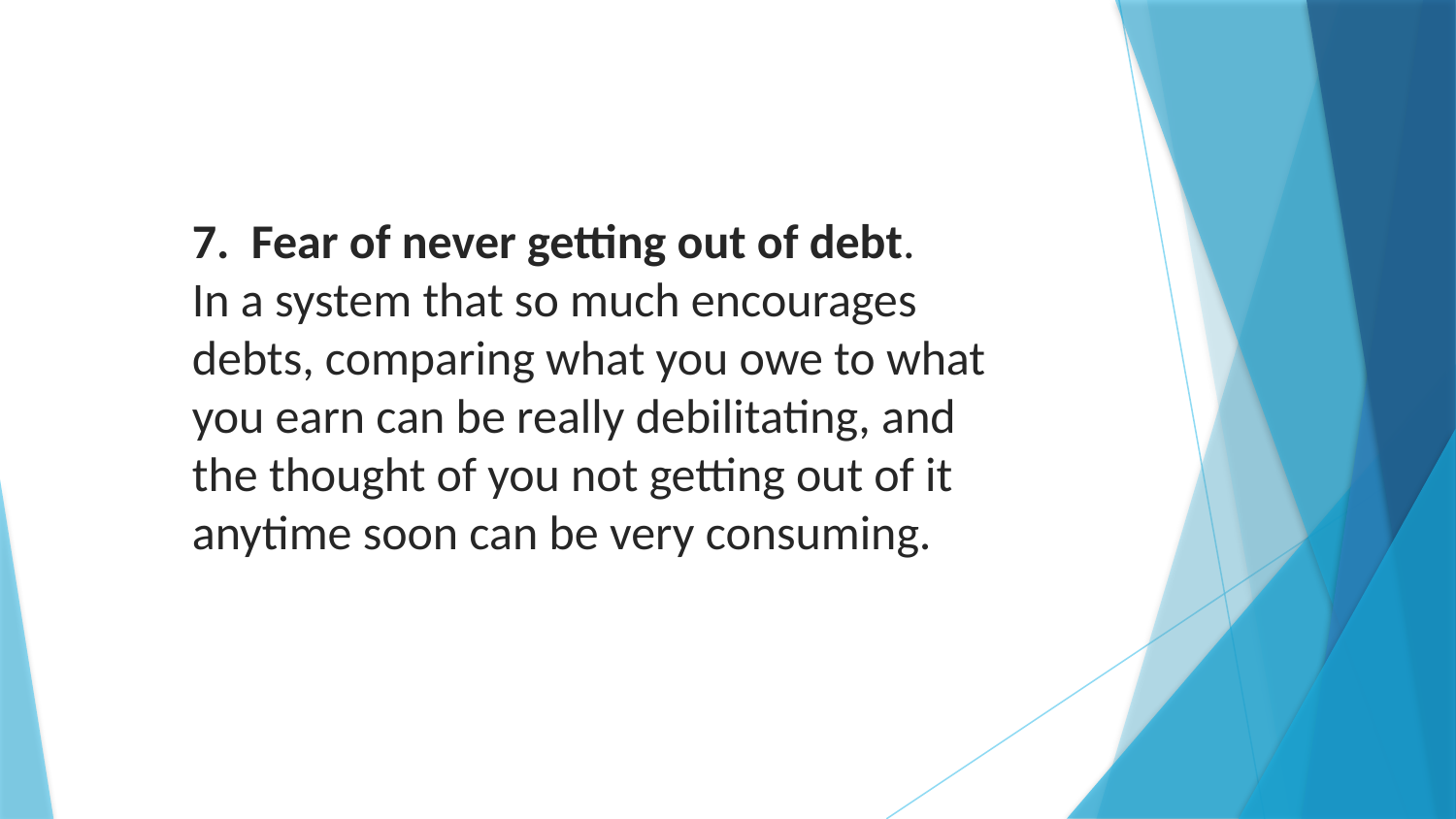

7.  Fear of never getting out of debt.
In a system that so much encourages debts, comparing what you owe to what you earn can be really debilitating, and the thought of you not getting out of it anytime soon can be very consuming.